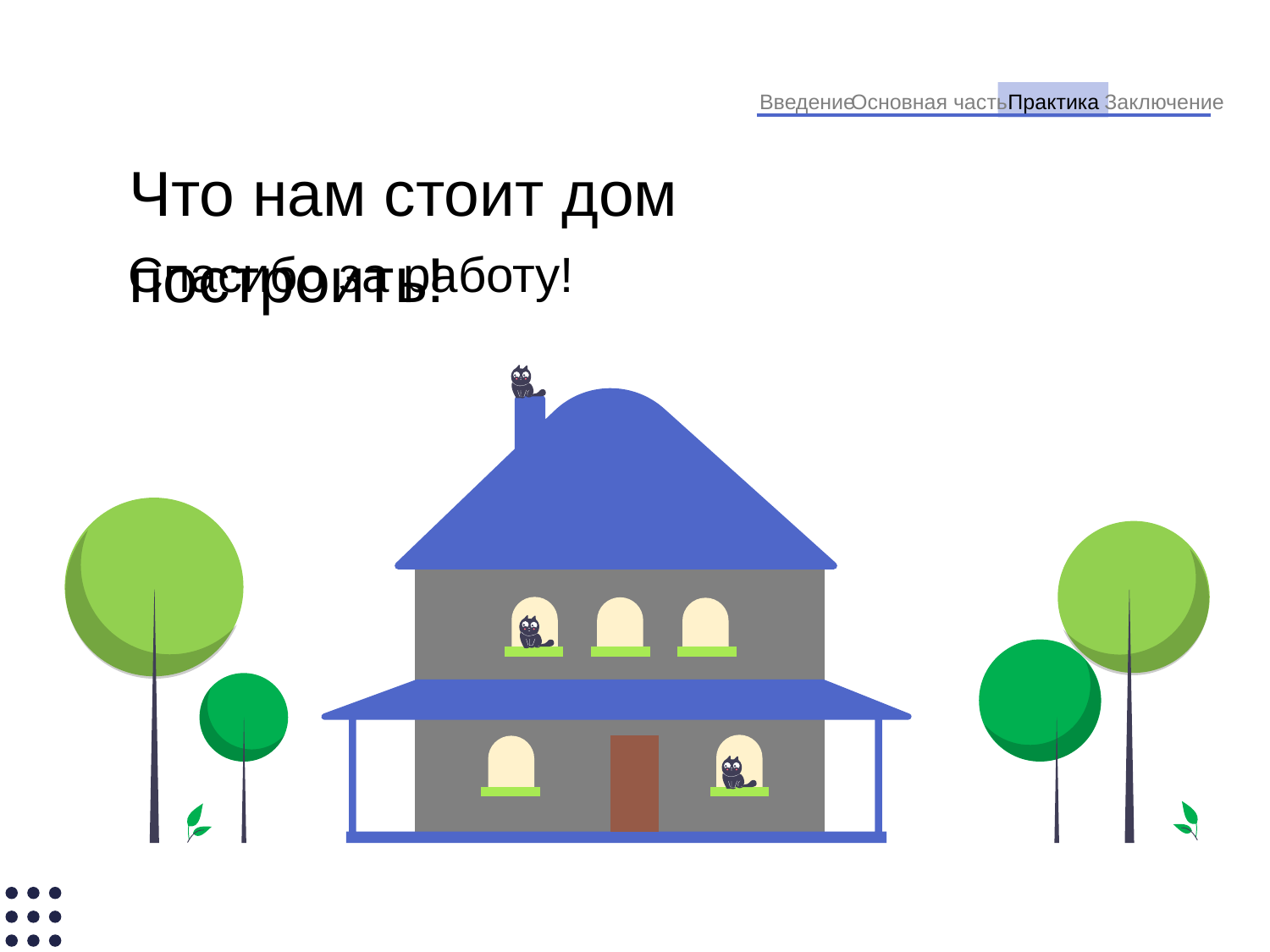

Введение
Основная часть
Практика
Заключение
Что нам стоит дом построить!
Спасибо за работу!